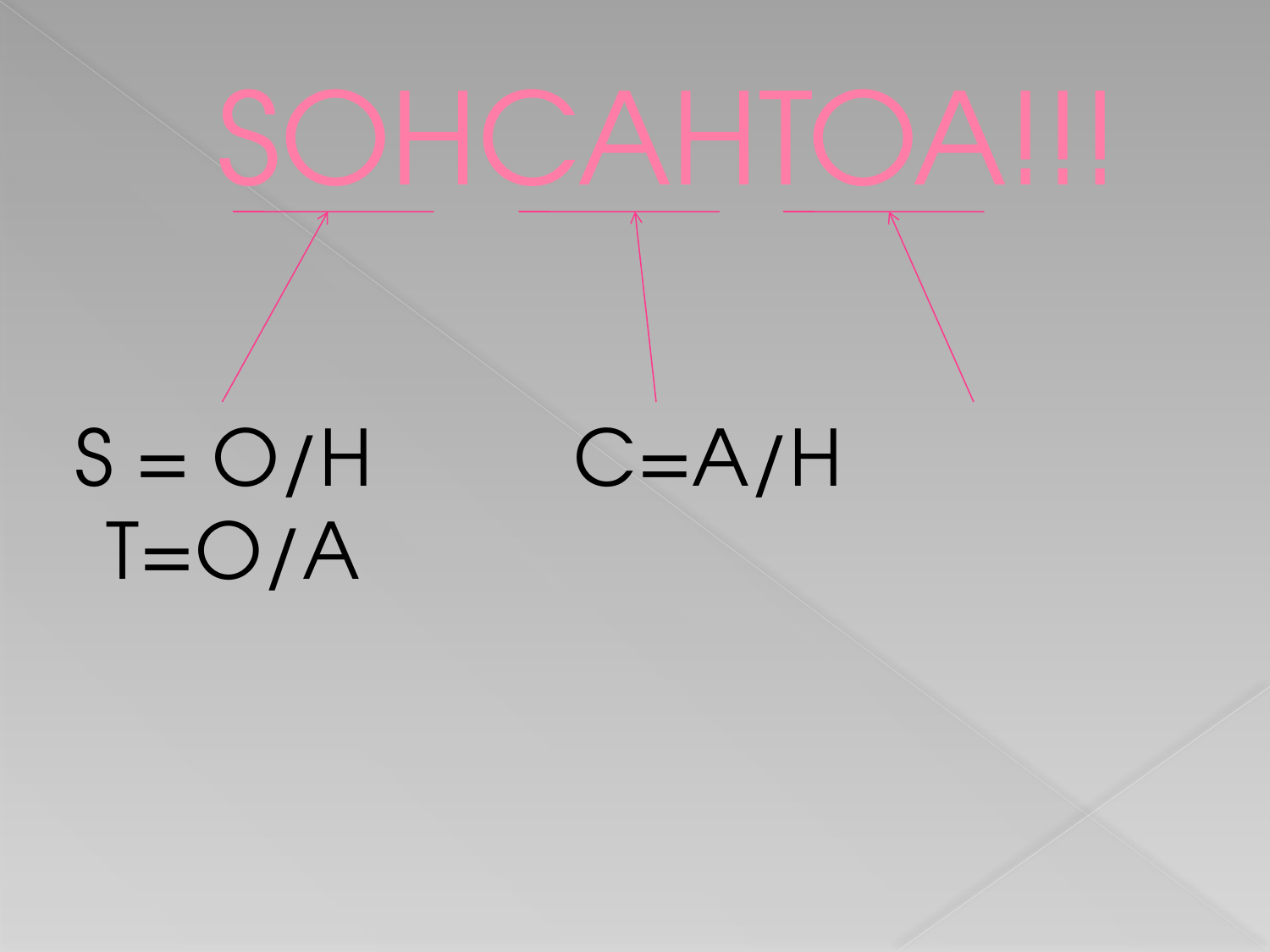

# SOHCAHTOA!!!
 S = O/H	    C=A/H	     T=O/A